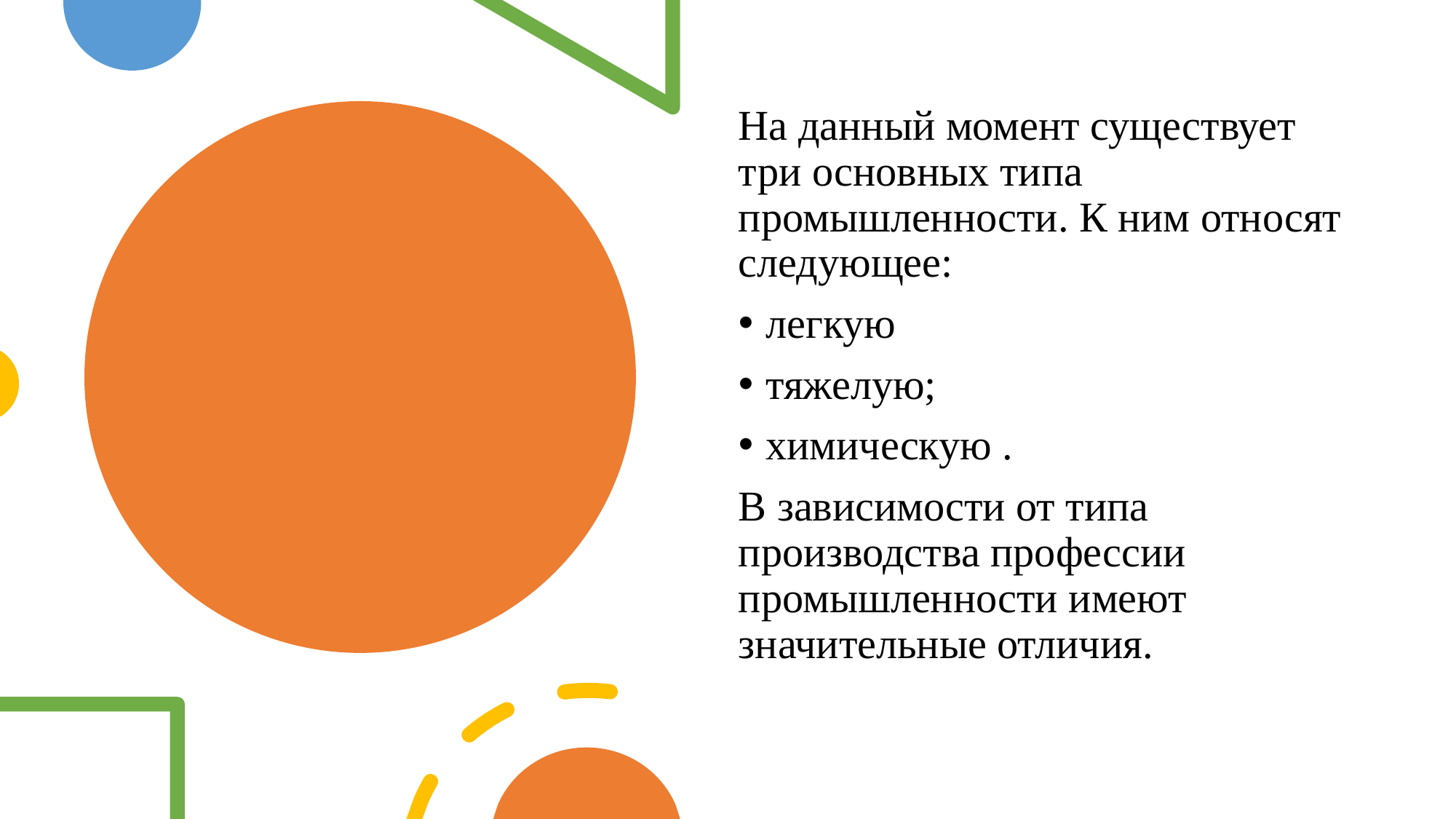

На данный момент существует три основных типа промышленности. К ним относят следующее:
легкую
тяжелую;
химическую .
В зависимости от типа производства профессии промышленности имеют значительные отличия.